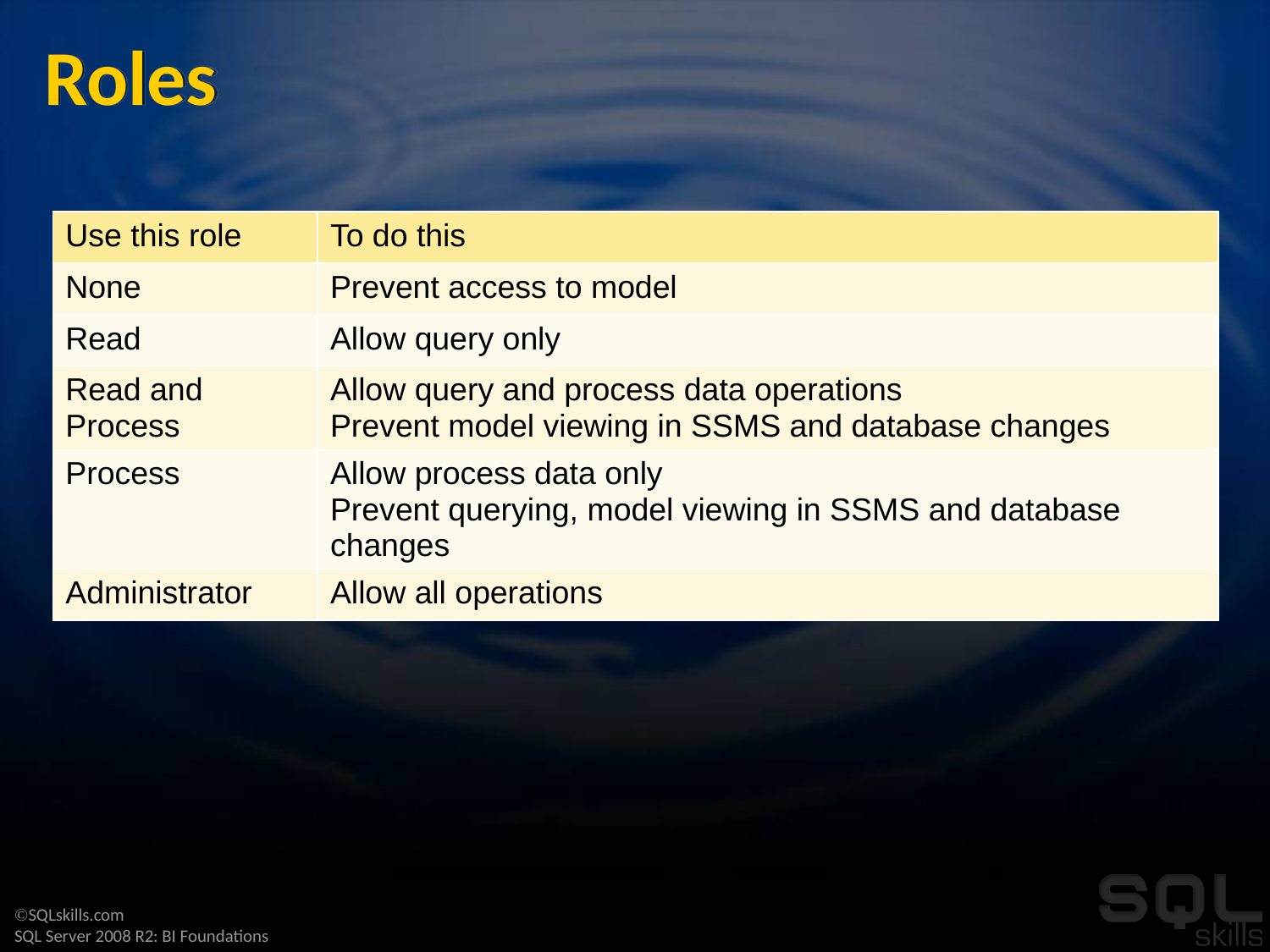

# Roles
| Use this role | To do this |
| --- | --- |
| None | Prevent access to model |
| Read | Allow query only |
| Read and Process | Allow query and process data operations Prevent model viewing in SSMS and database changes |
| Process | Allow process data only Prevent querying, model viewing in SSMS and database changes |
| Administrator | Allow all operations |